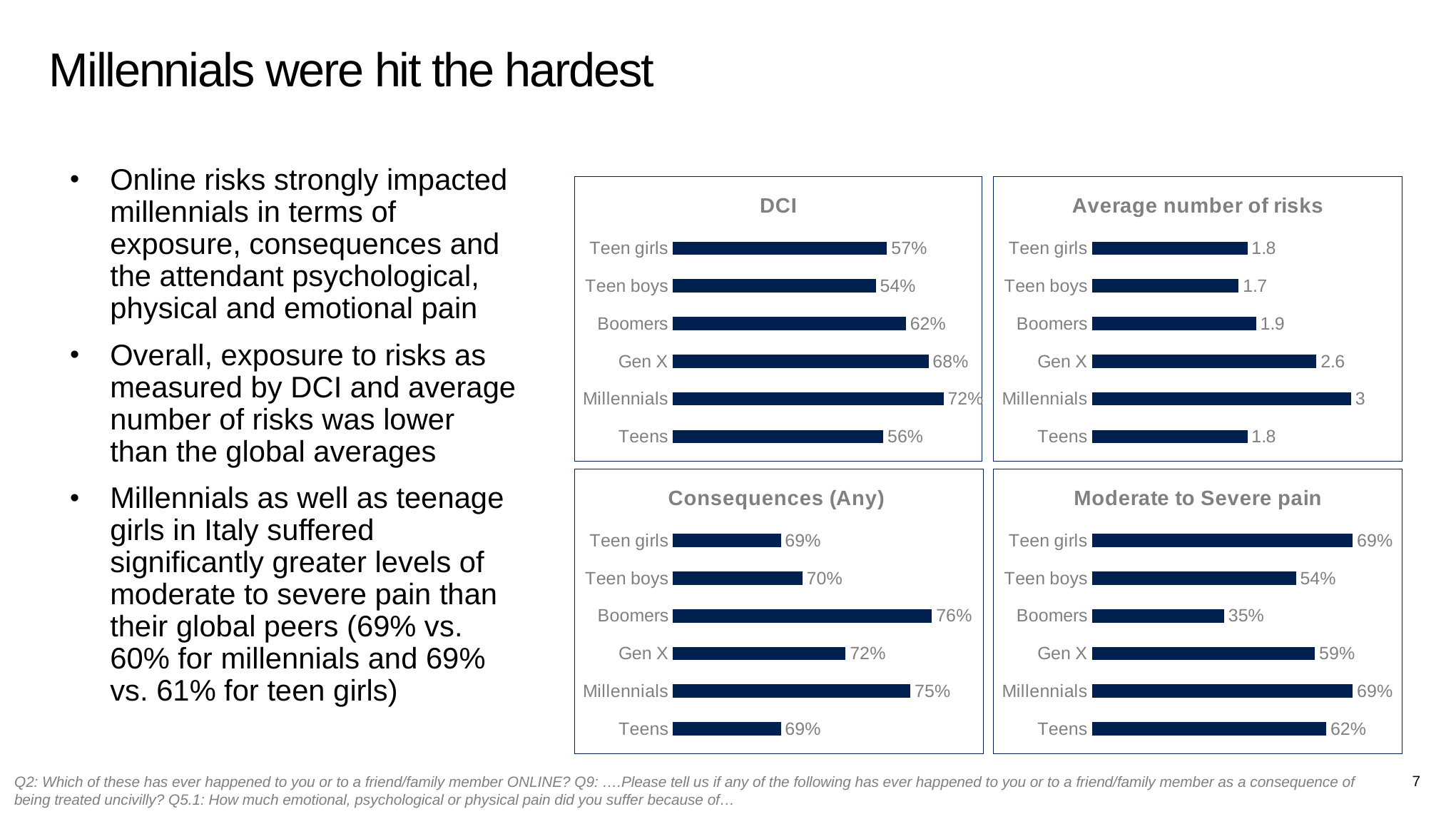

# Millennials were hit the hardest
Online risks strongly impacted millennials in terms of exposure, consequences and the attendant psychological, physical and emotional pain
Overall, exposure to risks as measured by DCI and average number of risks was lower than the global averages
Millennials as well as teenage girls in Italy suffered significantly greater levels of moderate to severe pain than their global peers (69% vs. 60% for millennials and 69% vs. 61% for teen girls)

### Chart: DCI

| Category |  |
|---|---|
| Teens | 0.56 |
| Millennials | 0.72 |
| Gen X | 0.68 |
| Boomers | 0.62 |
| Teen boys | 0.54 |
| Teen girls | 0.57 |

### Chart: Average number of risks

| Category |  |
|---|---|
| Teens | 1.8 |
| Millennials | 3.0 |
| Gen X | 2.6 |
| Boomers | 1.9 |
| Teen boys | 1.7 |
| Teen girls | 1.8 |

### Chart: Moderate to Severe pain

| Category |  |
|---|---|
| Teens | 0.62 |
| Millennials | 0.69 |
| Gen X | 0.59 |
| Boomers | 0.35 |
| Teen boys | 0.54 |
| Teen girls | 0.69 |

### Chart: Consequences (Any)

| Category |  |
|---|---|
| Teens | 0.69 |
| Millennials | 0.75 |
| Gen X | 0.72 |
| Boomers | 0.76 |
| Teen boys | 0.7 |
| Teen girls | 0.69 |
7
Q2: Which of these has ever happened to you or to a friend/family member ONLINE? Q9: ….Please tell us if any of the following has ever happened to you or to a friend/family member as a consequence of being treated uncivilly? Q5.1: How much emotional, psychological or physical pain did you suffer because of…